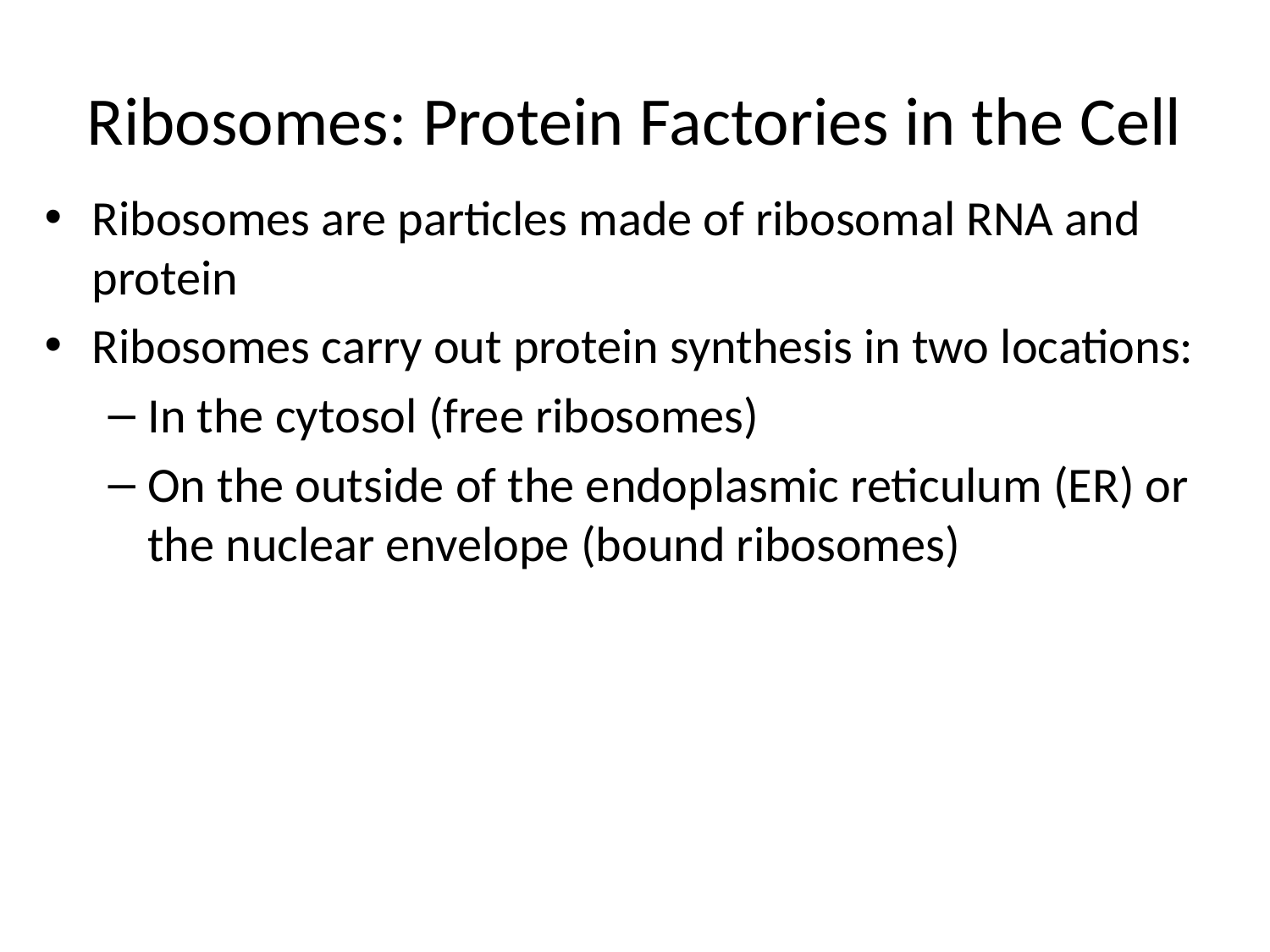

# Ribosomes: Protein Factories in the Cell
Ribosomes are particles made of ribosomal RNA and protein
Ribosomes carry out protein synthesis in two locations:
In the cytosol (free ribosomes)
On the outside of the endoplasmic reticulum (ER) or the nuclear envelope (bound ribosomes)